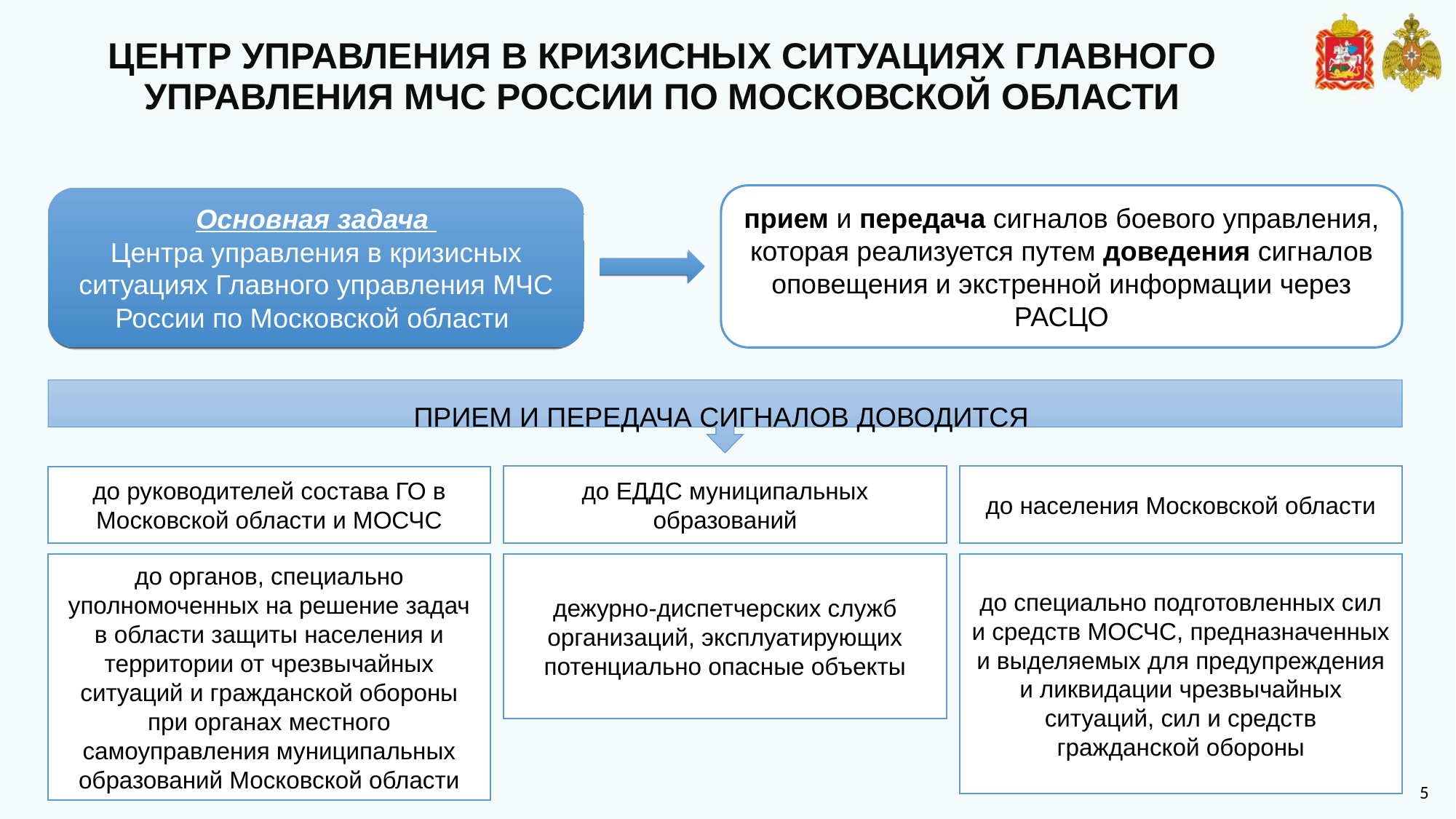

ЦЕНТР УПРАВЛЕНИЯ В КРИЗИСНЫХ СИТУАЦИЯХ ГЛАВНОГО УПРАВЛЕНИЯ МЧС РОССИИ ПО МОСКОВСКОЙ ОБЛАСТИ
прием и передача сигналов боевого управления, которая реализуется путем доведения сигналов оповещения и экстренной информации через РАСЦО
Основная задача
Центра управления в кризисных ситуациях Главного управления МЧС России по Московской области

ПРИЕМ И ПЕРЕДАЧА СИГНАЛОВ ДОВОДИТСЯ
до ЕДДС муниципальных образований
до населения Московской области
до руководителей состава ГО в Московской области и МОСЧС
до органов, специально уполномоченных на решение задач в области защиты населения и территории от чрезвычайных ситуаций и гражданской обороны при органах местного самоуправления муниципальных образований Московской области
дежурно-диспетчерских служб организаций, эксплуатирующих потенциально опасные объекты
до специально подготовленных сил и средств МОСЧС, предназначенных и выделяемых для предупреждения и ликвидации чрезвычайных ситуаций, сил и средств гражданской обороны
5